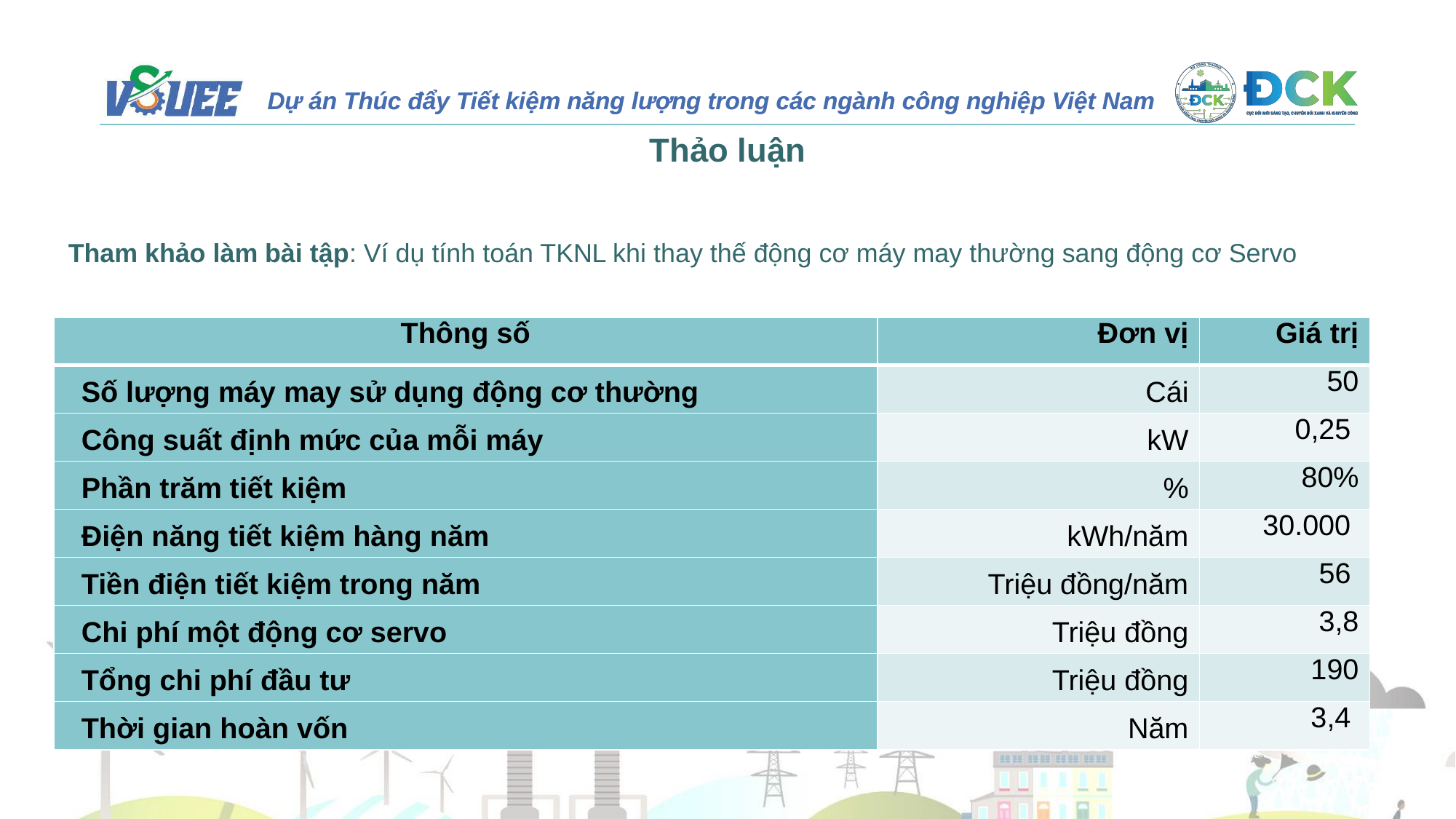

# Thảo luận
Tham khảo làm bài tập: Ví dụ tính toán TKNL khi thay thế động cơ máy may thường sang động cơ Servo
| Thông số | Đơn vị | Giá trị |
| --- | --- | --- |
| Số lượng máy may sử dụng động cơ thường | Cái | 50 |
| Công suất định mức của mỗi máy | kW | 0,25 |
| Phần trăm tiết kiệm | % | 80% |
| Điện năng tiết kiệm hàng năm | kWh/năm | 30.000 |
| Tiền điện tiết kiệm trong năm | Triệu đồng/năm | 56 |
| Chi phí một động cơ servo | Triệu đồng | 3,8 |
| Tổng chi phí đầu tư | Triệu đồng | 190 |
| Thời gian hoàn vốn | Năm | 3,4 |